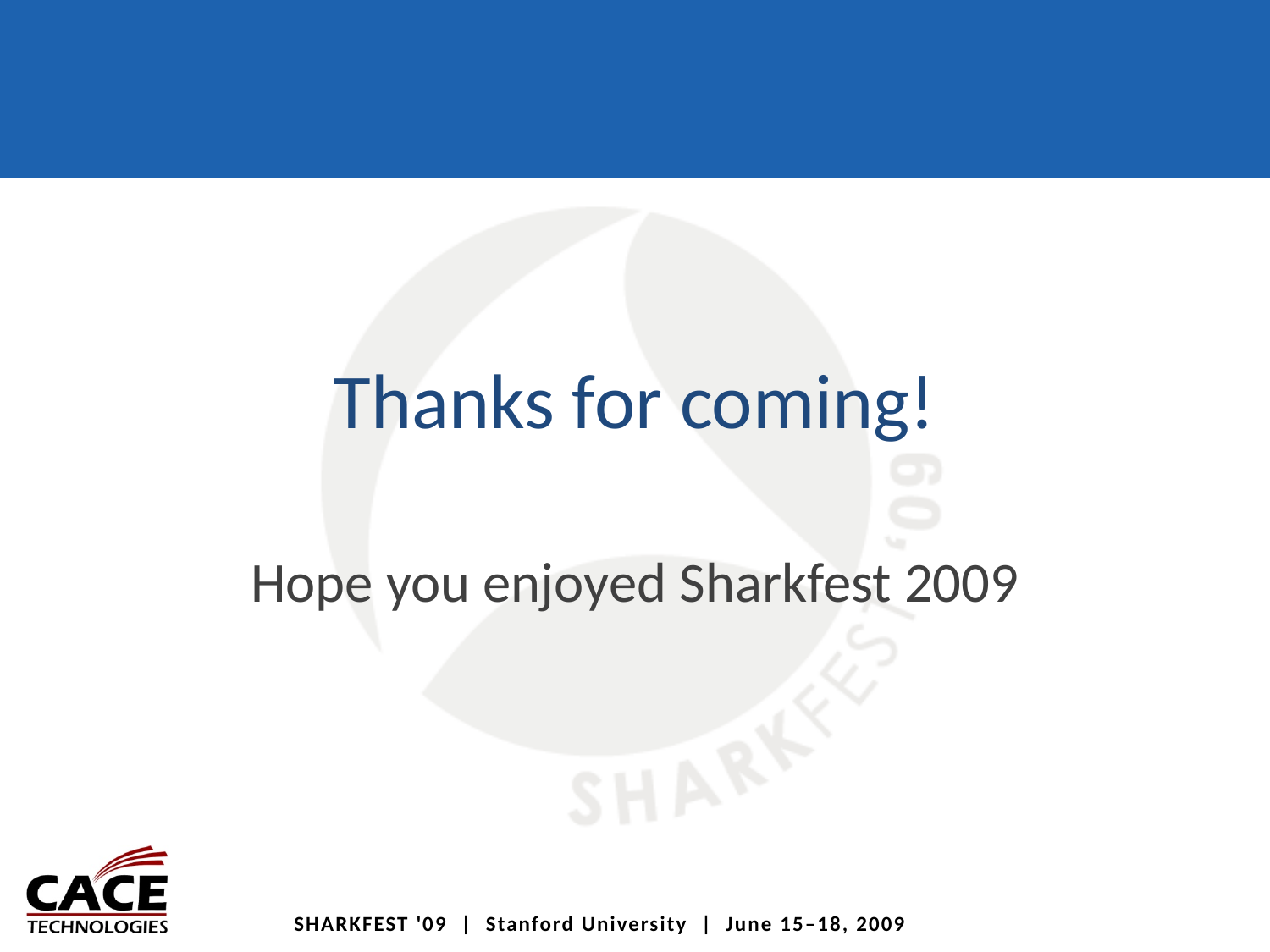

# Thanks for coming!
Hope you enjoyed Sharkfest 2009